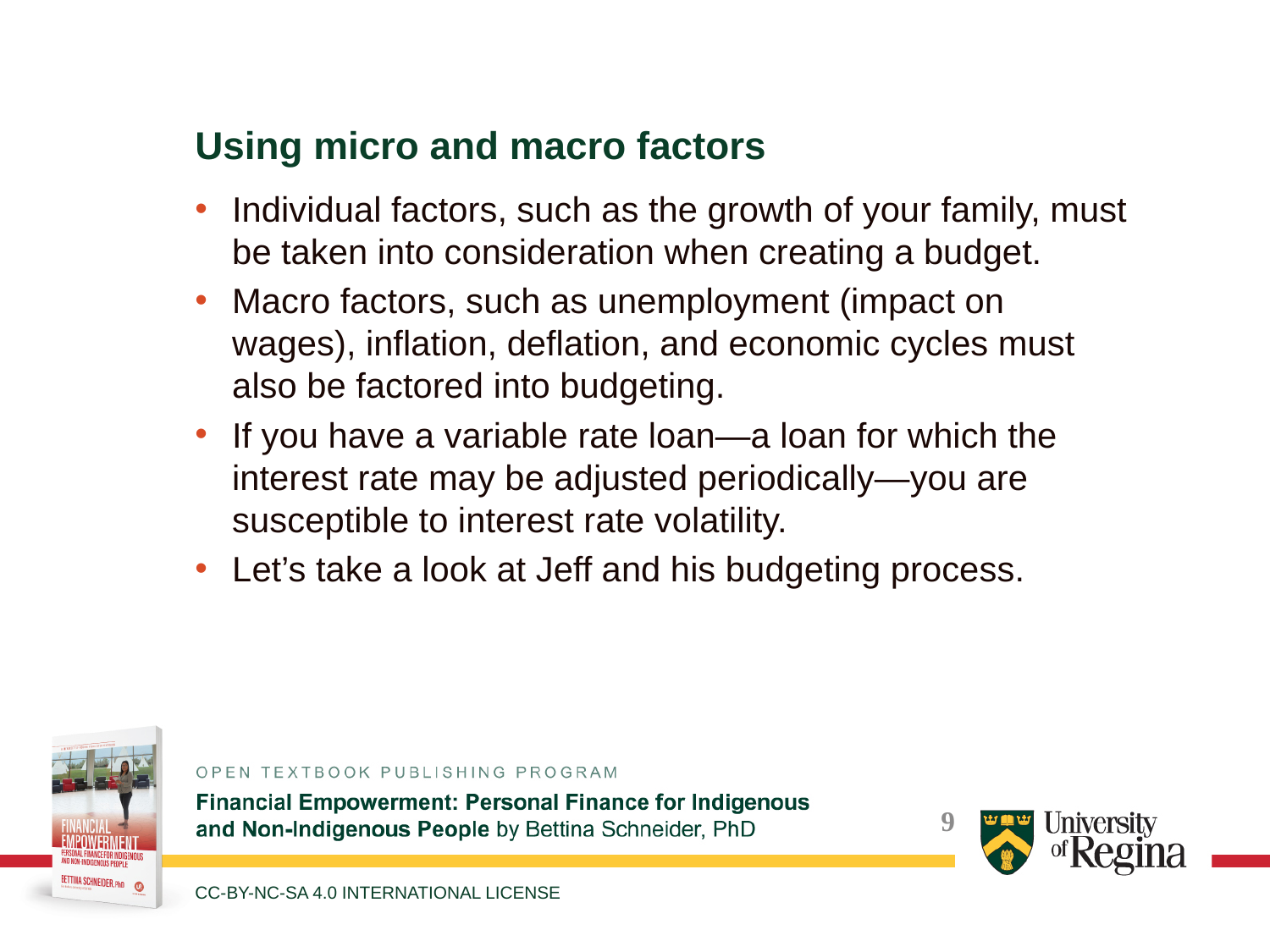

Using micro and macro factors
Individual factors, such as the growth of your family, must be taken into consideration when creating a budget.
Macro factors, such as unemployment (impact on wages), inflation, deflation, and economic cycles must also be factored into budgeting.
If you have a variable rate loan—a loan for which the interest rate may be adjusted periodically—you are susceptible to interest rate volatility.
Let’s take a look at Jeff and his budgeting process.
CC-BY-NC-SA 4.0 INTERNATIONAL LICENSE